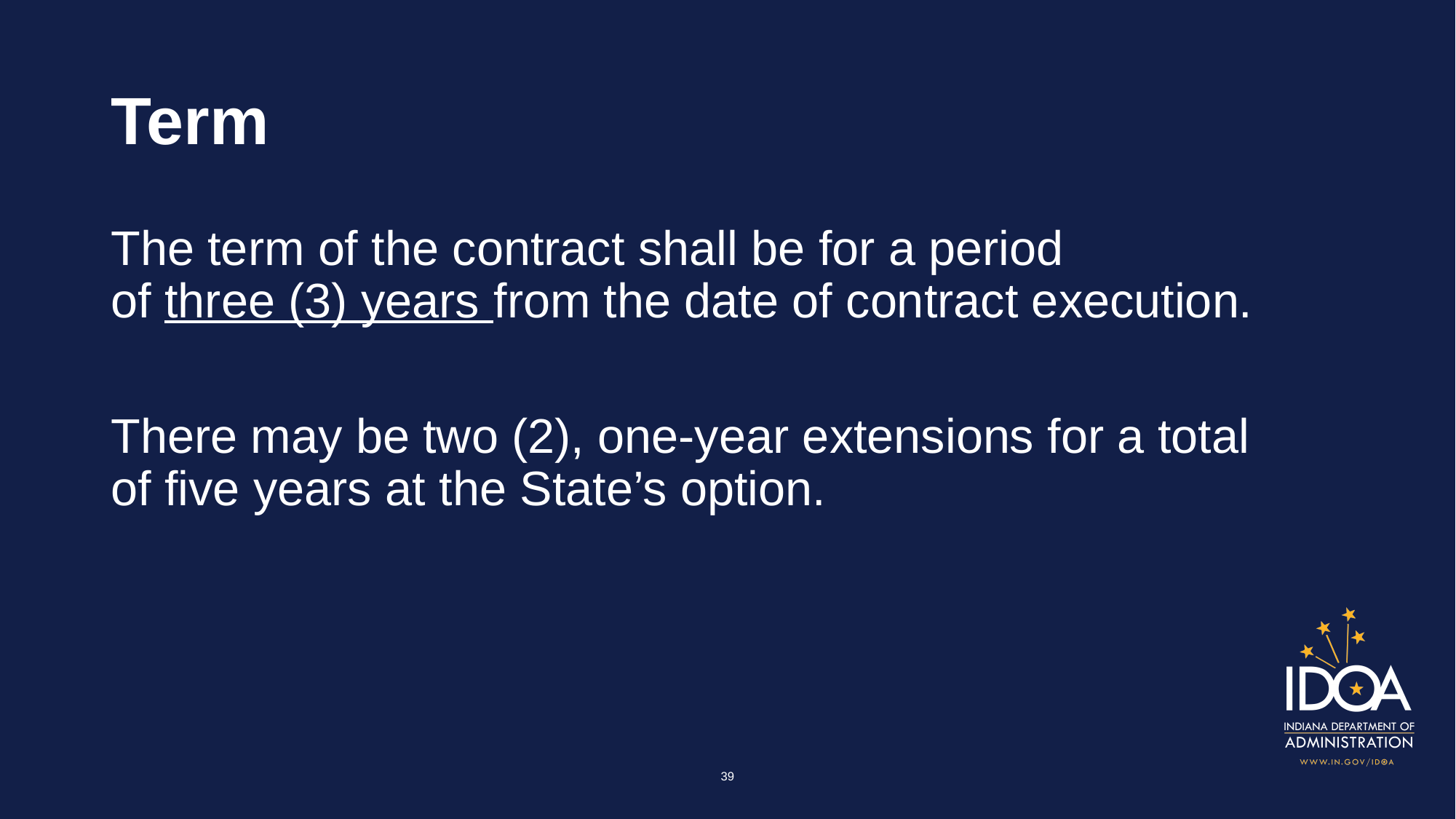

# Term
The term of the contract shall be for a period of three (3) years from the date of contract execution.

There may be two (2), one-year extensions for a total of five years at the State’s option.
39